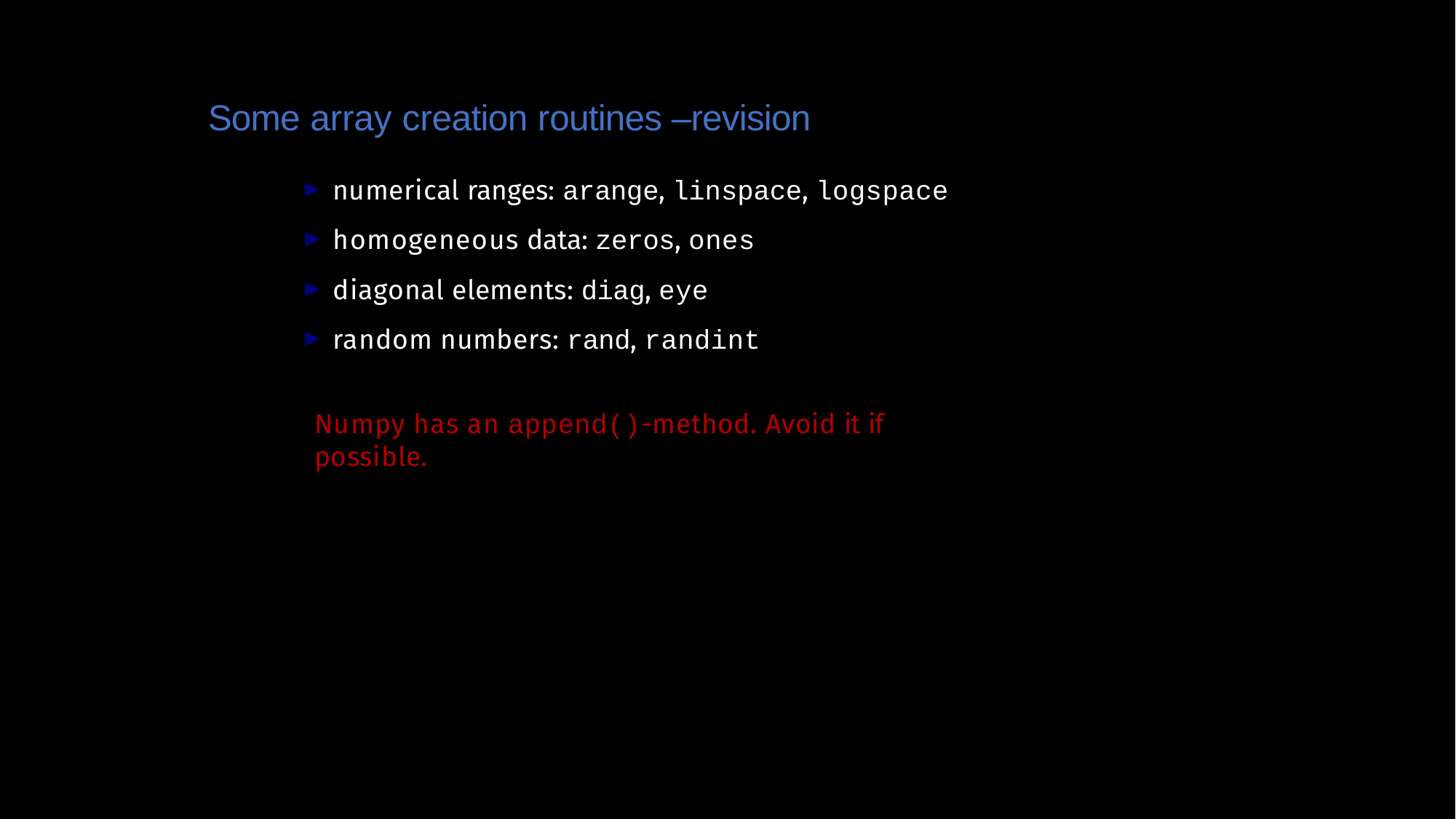

# Some array creation routines –revision
numerical ranges: arange, linspace, logspace
homogeneous data: zeros, ones
diagonal elements: diag, eye
random numbers: rand, randint

Numpy has an append()-method. Avoid it if possible.